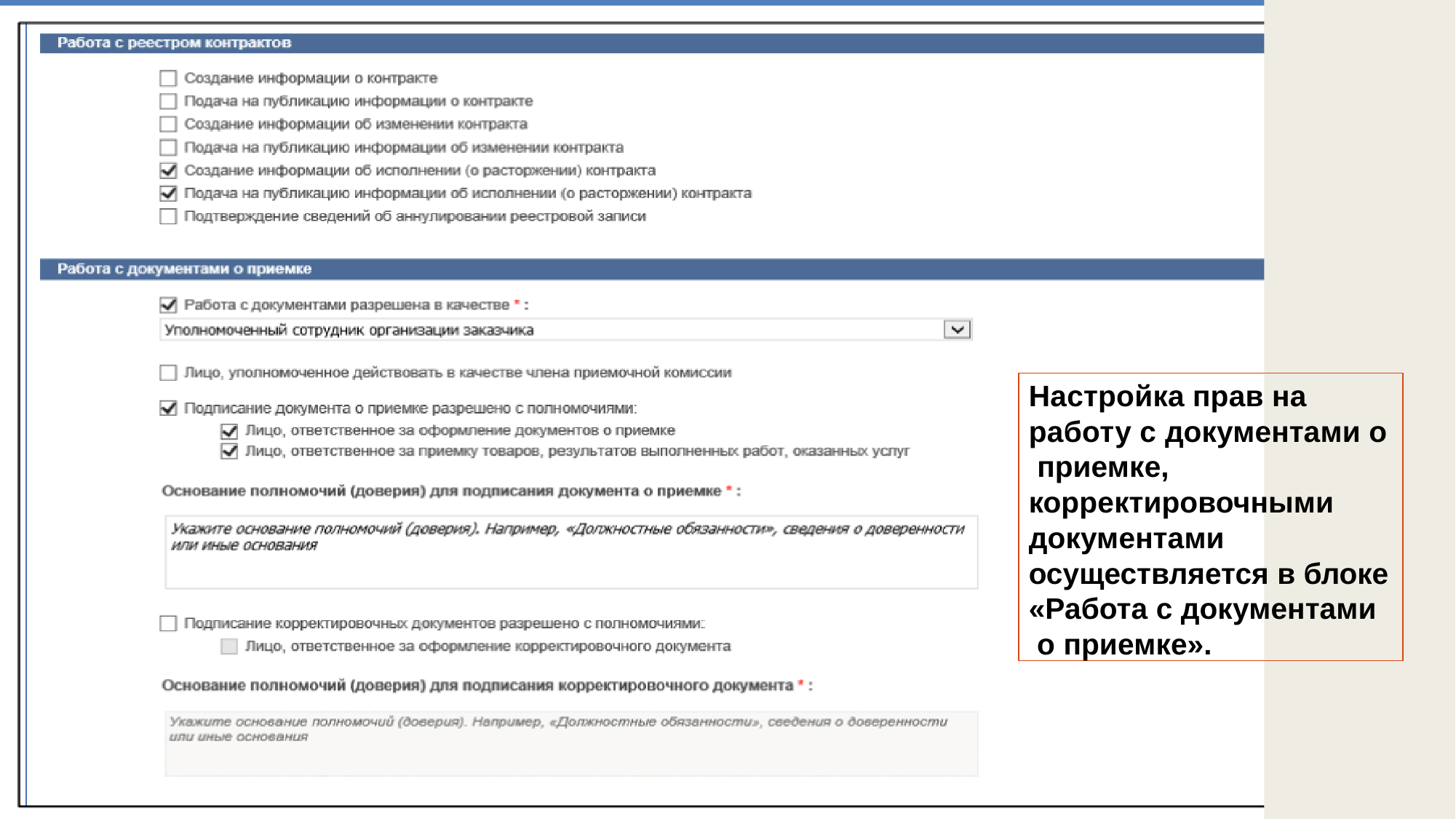

Настройка прав на  работу с документами о  приемке,  корректировочными  документами  осуществляется в блоке
«Работа с документами  о приемке».